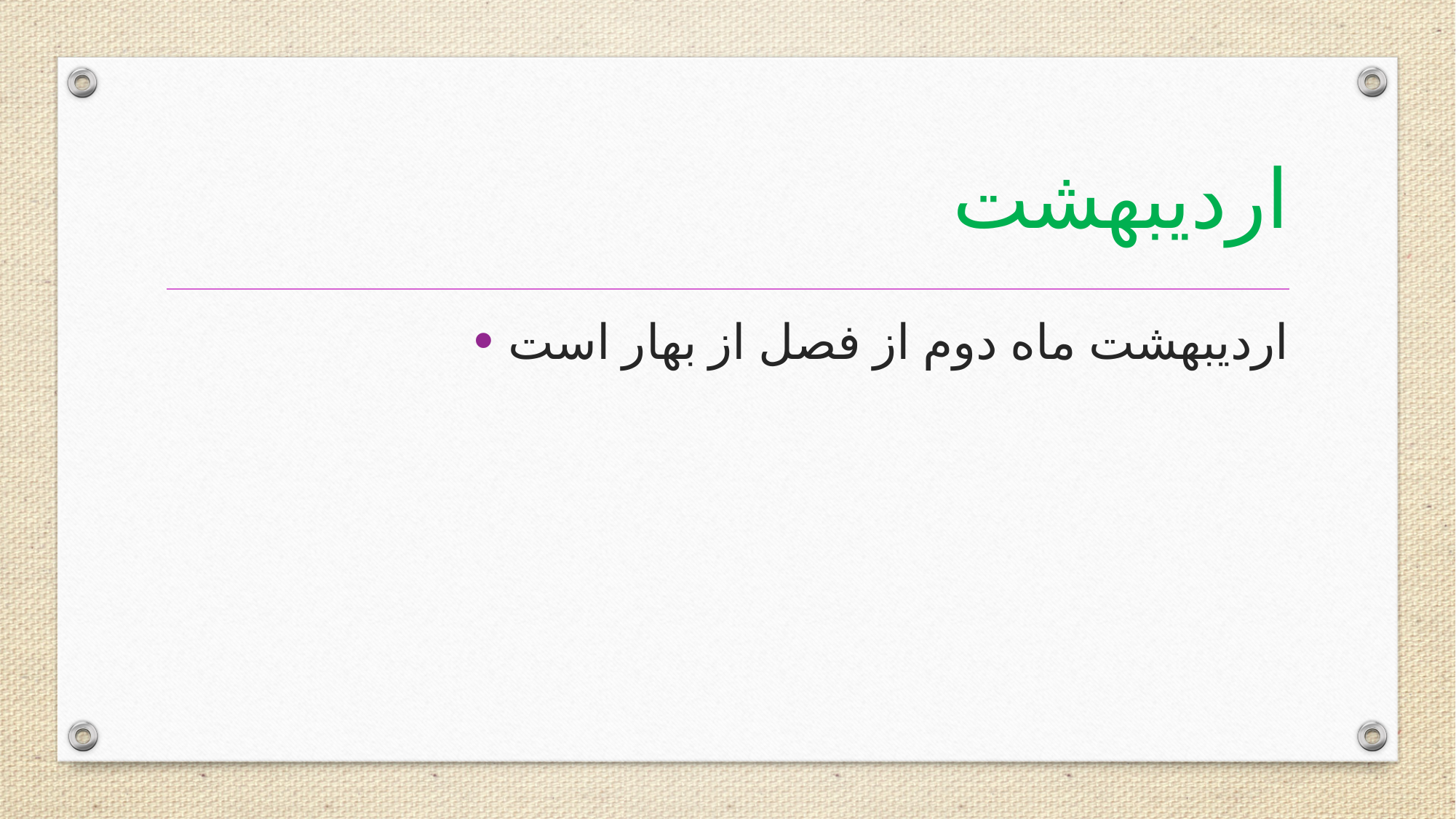

# اردیبهشت
اردیبهشت ماه دوم از فصل از بهار است